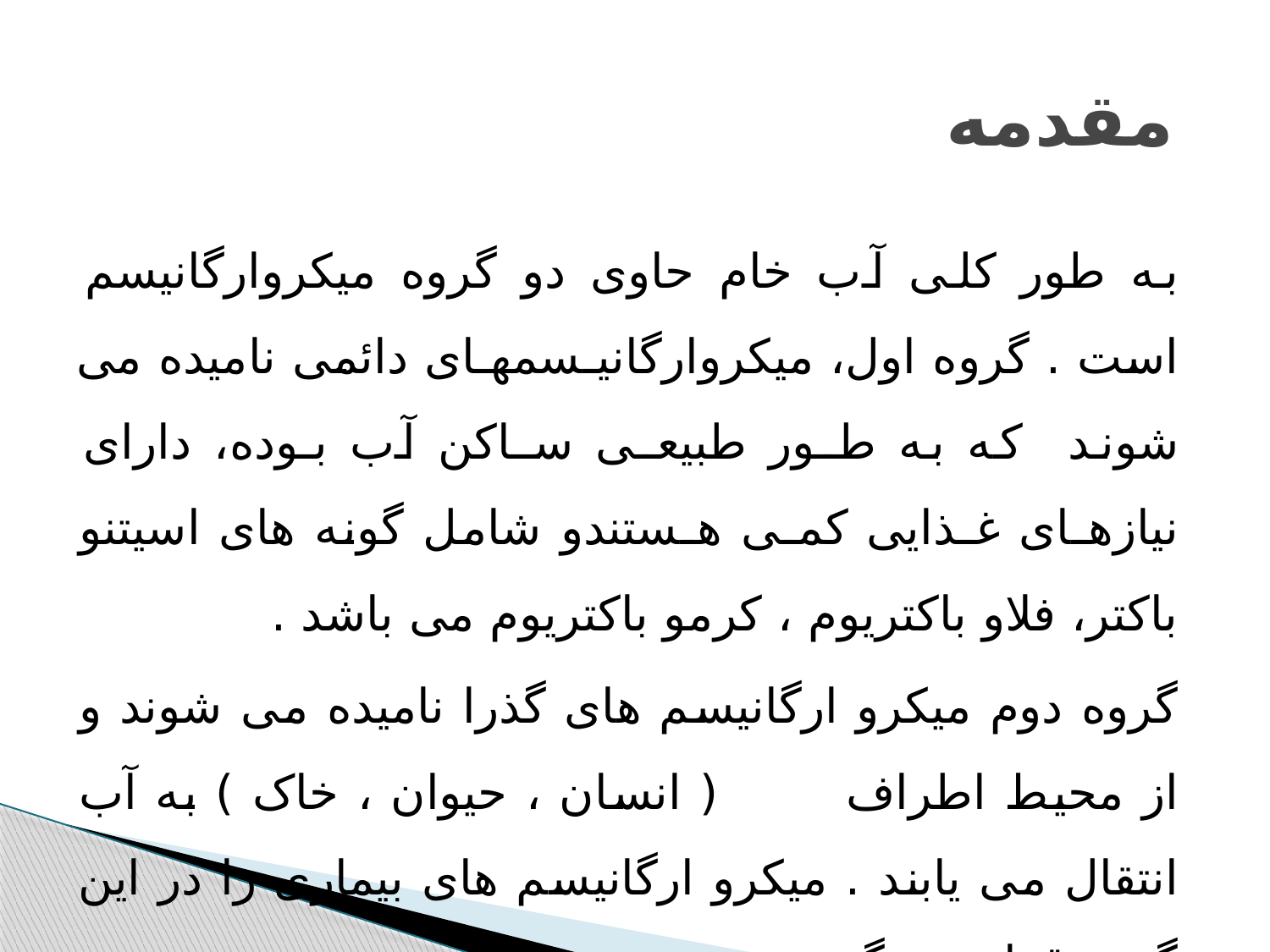

# مقدمه
به طور کلی آب خام حاوی دو گروه میکروارگانیسم است . گروه اول، میکروارگانیـسمهـای دائمی نامیده می شوند  که به طـور طبیعـی سـاکن آب بـوده، دارای نیازهـای غـذایی کمـی هـستندو شامل گونه های اسیتنو باکتر، فلاو باکتریوم ، کرمو باکتریوم می باشد .
گروه دوم میکرو ارگانیسم های گذرا نامیده می شوند و از محیط اطراف       ( انسان ، حیوان ، خاک ) به آب انتقال می یابند . میکرو ارگانیسم های بیماری زا در این گروه قرار می گیرند .